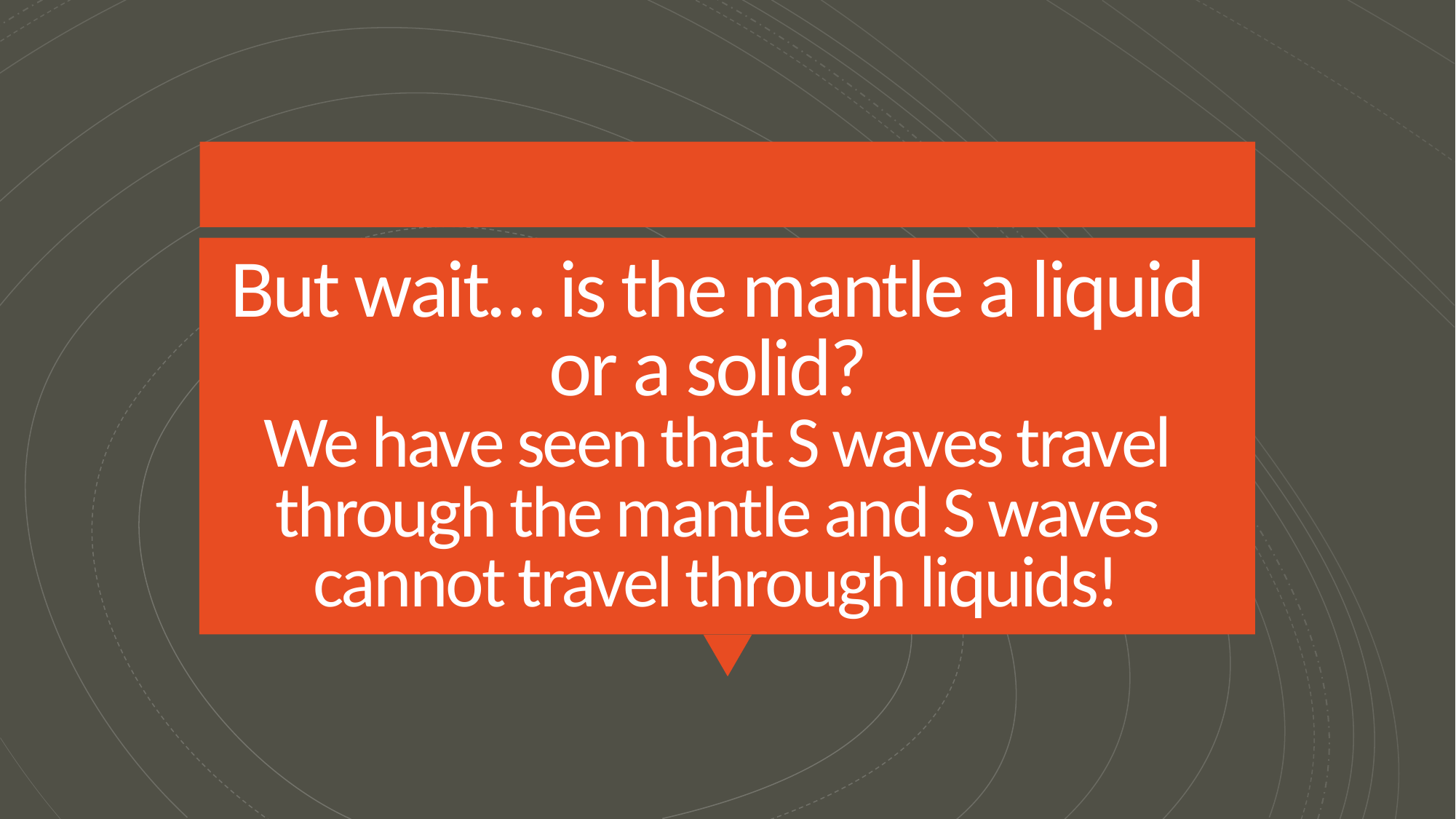

# But wait… is the mantle a liquid or a solid? We have seen that S waves travel through the mantle and S waves cannot travel through liquids!